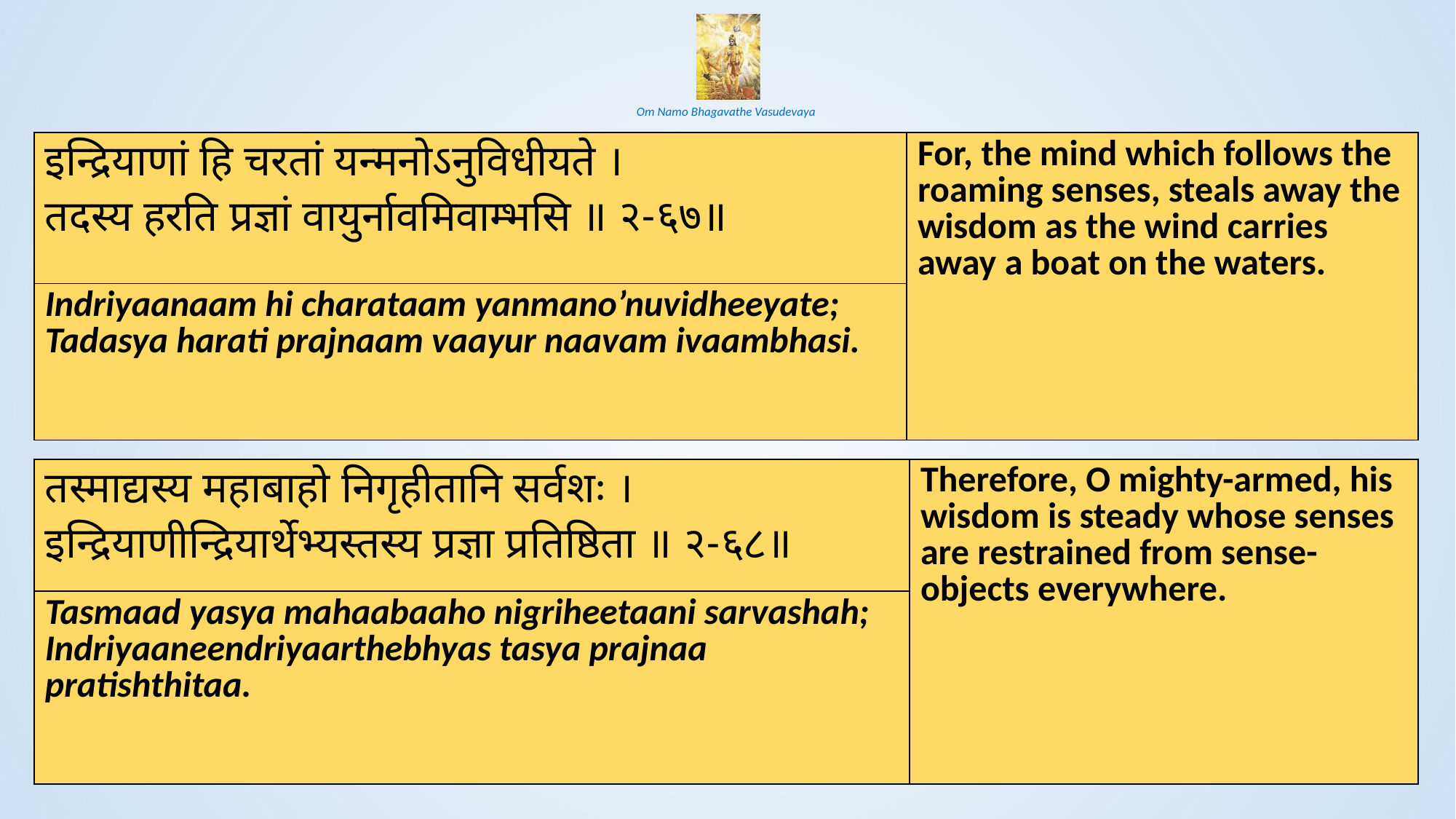

# Om Namo Bhagavathe Vasudevaya
| इन्द्रियाणां हि चरतां यन्मनोऽनुविधीयते । तदस्य हरति प्रज्ञां वायुर्नावमिवाम्भसि ॥ २-६७॥ | For, the mind which follows the roaming senses, steals away the wisdom as the wind carries away a boat on the waters. |
| --- | --- |
| Indriyaanaam hi charataam yanmano’nuvidheeyate; Tadasya harati prajnaam vaayur naavam ivaambhasi. |  |
| तस्माद्यस्य महाबाहो निगृहीतानि सर्वशः । इन्द्रियाणीन्द्रियार्थेभ्यस्तस्य प्रज्ञा प्रतिष्ठिता ॥ २-६८॥ | Therefore, O mighty-armed, his wisdom is steady whose senses are restrained from sense-objects everywhere. |
| --- | --- |
| Tasmaad yasya mahaabaaho nigriheetaani sarvashah; Indriyaaneendriyaarthebhyas tasya prajnaa pratishthitaa. |  |